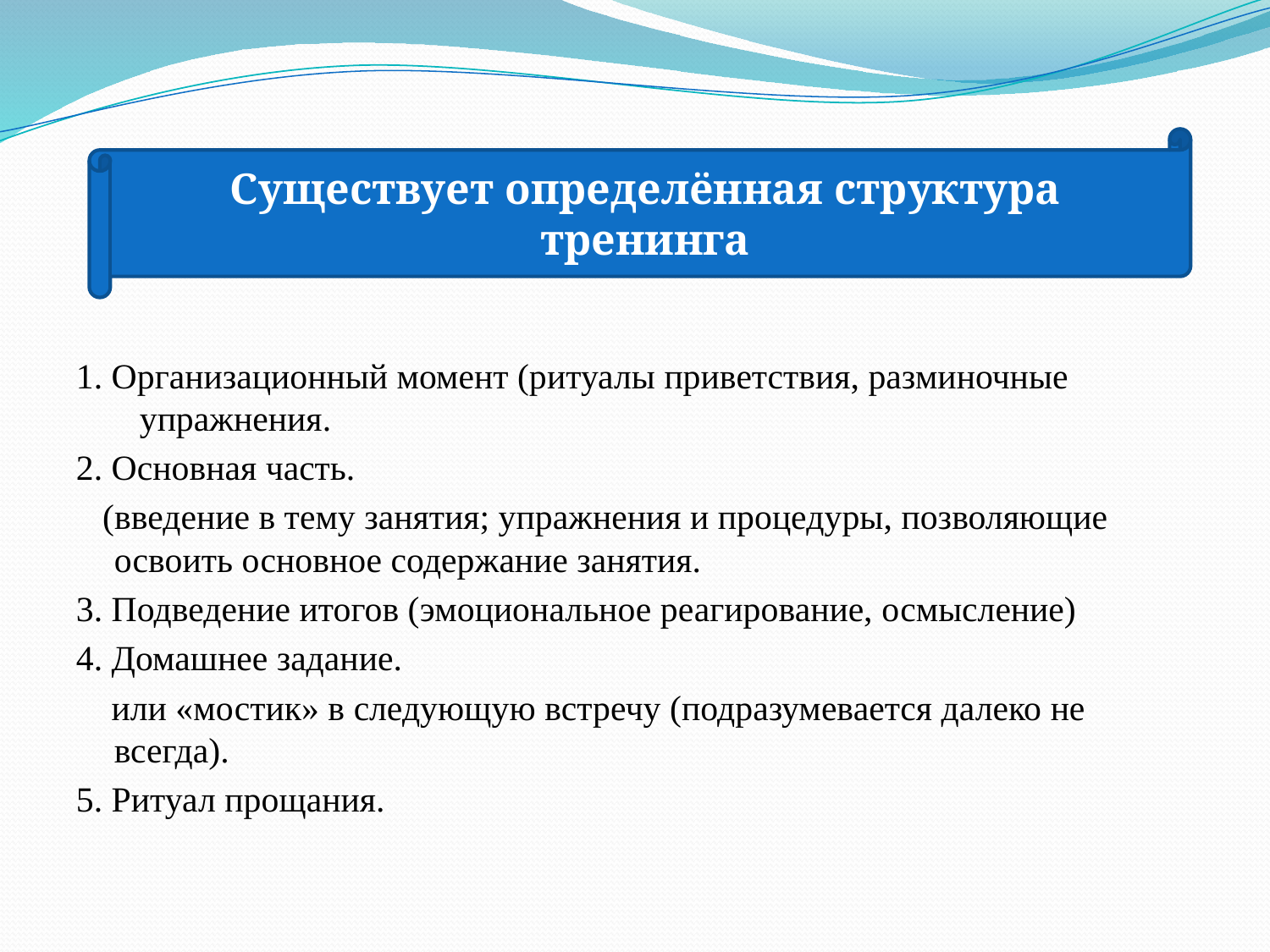

Существует определённая структура тренинга
1. Организационный момент (ритуалы приветствия, разминочные упражнения.
2. Основная часть.
   (введение в тему занятия; упражнения и процедуры, позволяющие освоить основное содержание занятия.
3. Подведение итогов (эмоциональное реагирование, осмысление)
4. Домашнее задание.
    или «мостик» в следующую встречу (подразумевается далеко не всегда).
5. Ритуал прощания.